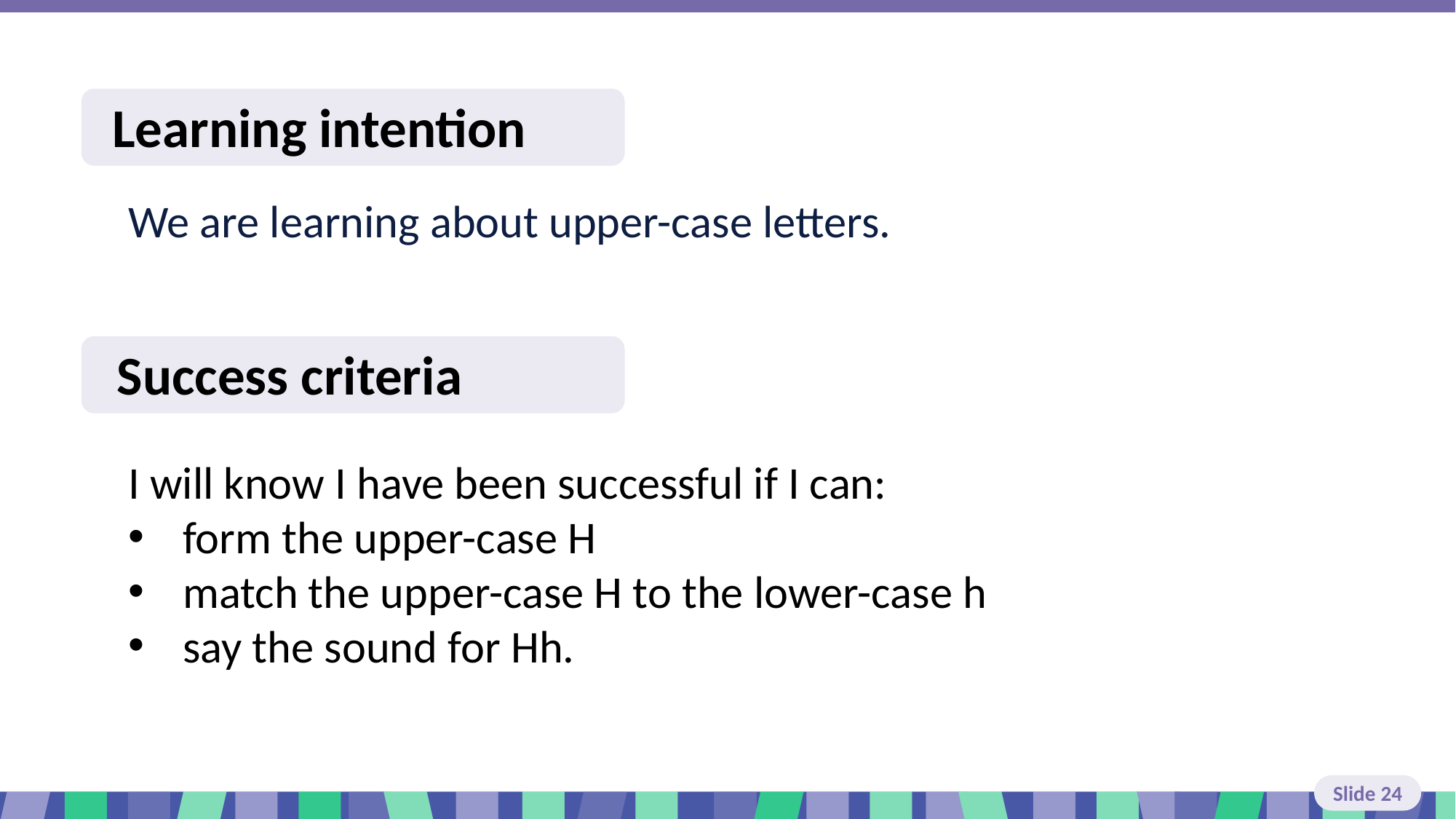

# Slide 24 Learning intention and success criteria
We are learning about upper-case letters.

I will know I have been successful if I can:
form the upper-case H
match the upper-case H to the lower-case h
say the sound for Hh.